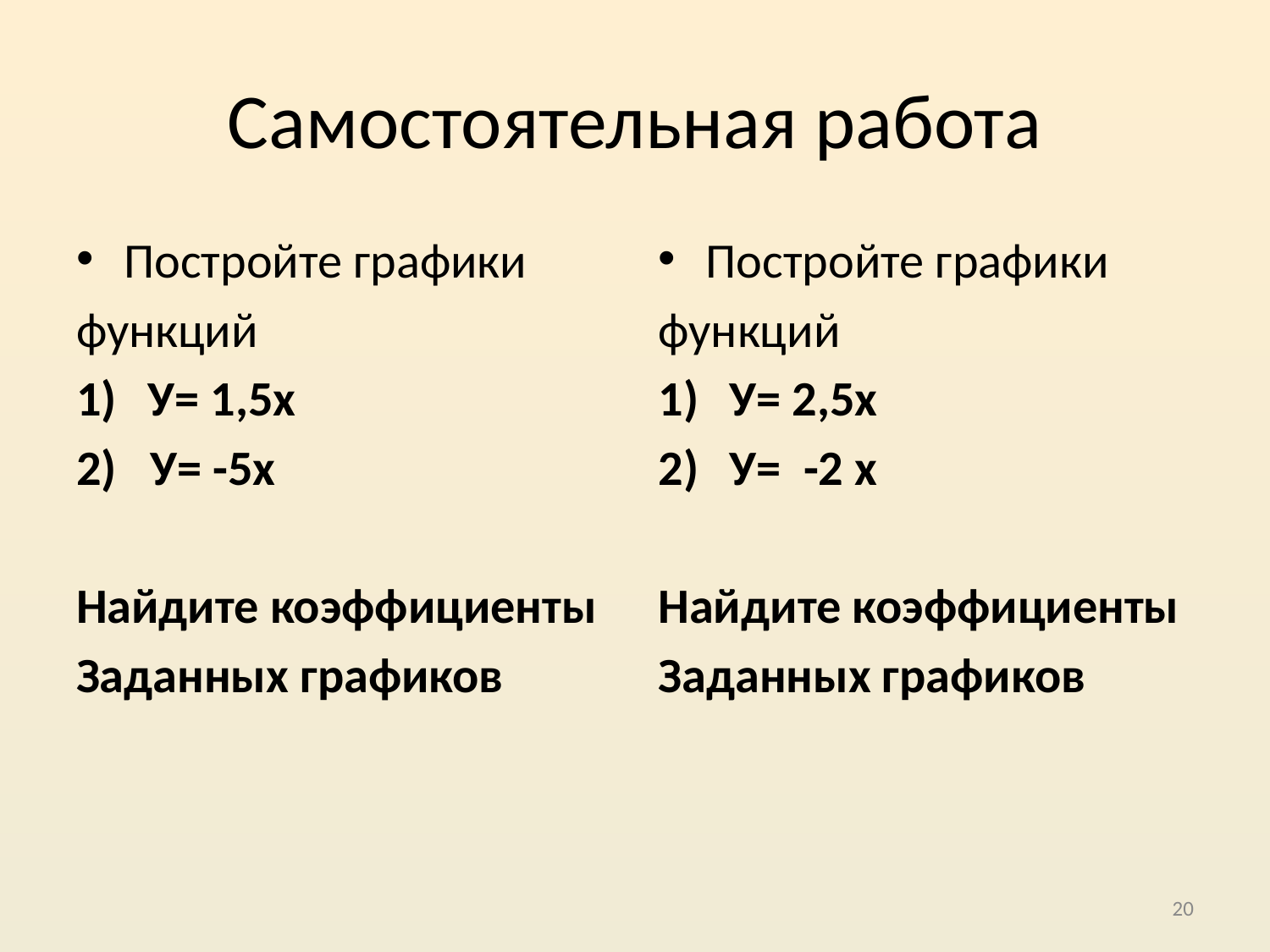

# Самостоятельная работа
Постройте графики
функций
У= 1,5х
2)   У= -5х

Найдите коэффициенты
Заданных графиков

Постройте графики
функций
У= 2,5х
У=  -2 х

Найдите коэффициенты
Заданных графиков

20